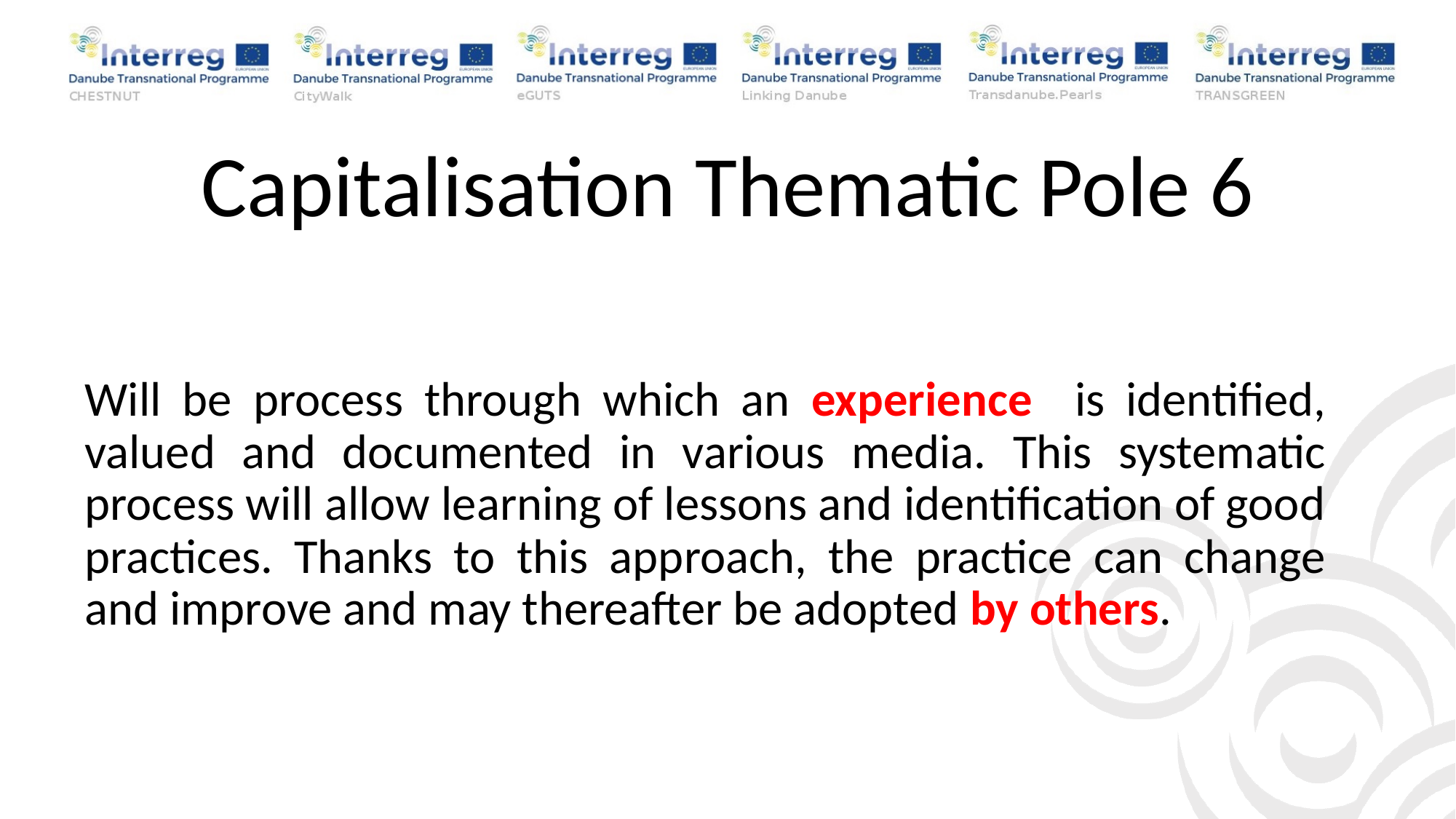

# Capitalisation Thematic Pole 6

Will be process through which an experience  is identified, valued and documented in various media. This systematic process will allow learning of lessons and identification of good practices. Thanks to this approach, the practice can change and improve and may thereafter be adopted by others.